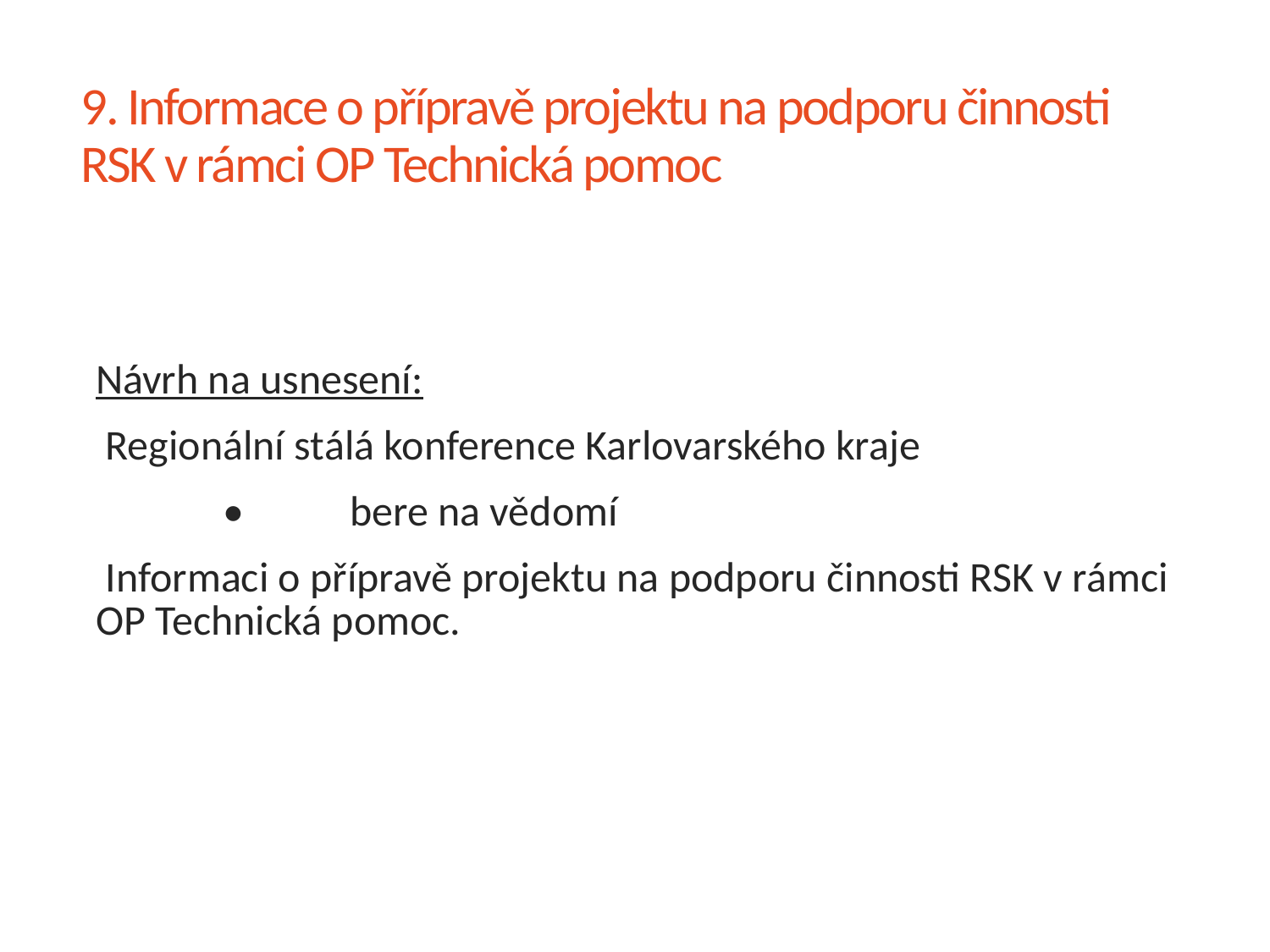

# 9. Informace o přípravě projektu na podporu činnosti RSK v rámci OP Technická pomoc

Návrh na usnesení:
 Regionální stálá konference Karlovarského kraje
 	•	bere na vědomí
 Informaci o přípravě projektu na podporu činnosti RSK v rámci OP Technická pomoc.